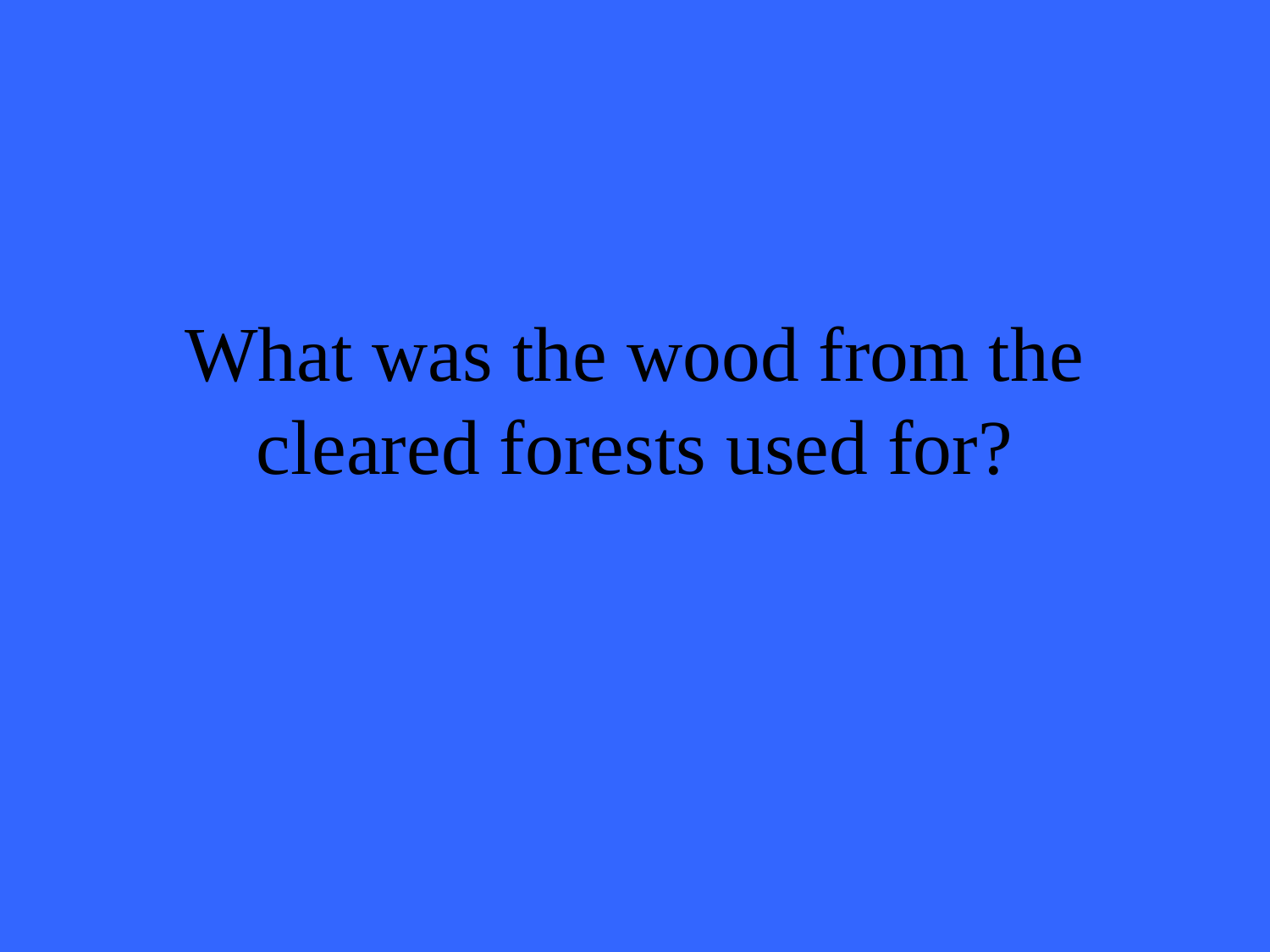

# What was the wood from the cleared forests used for?